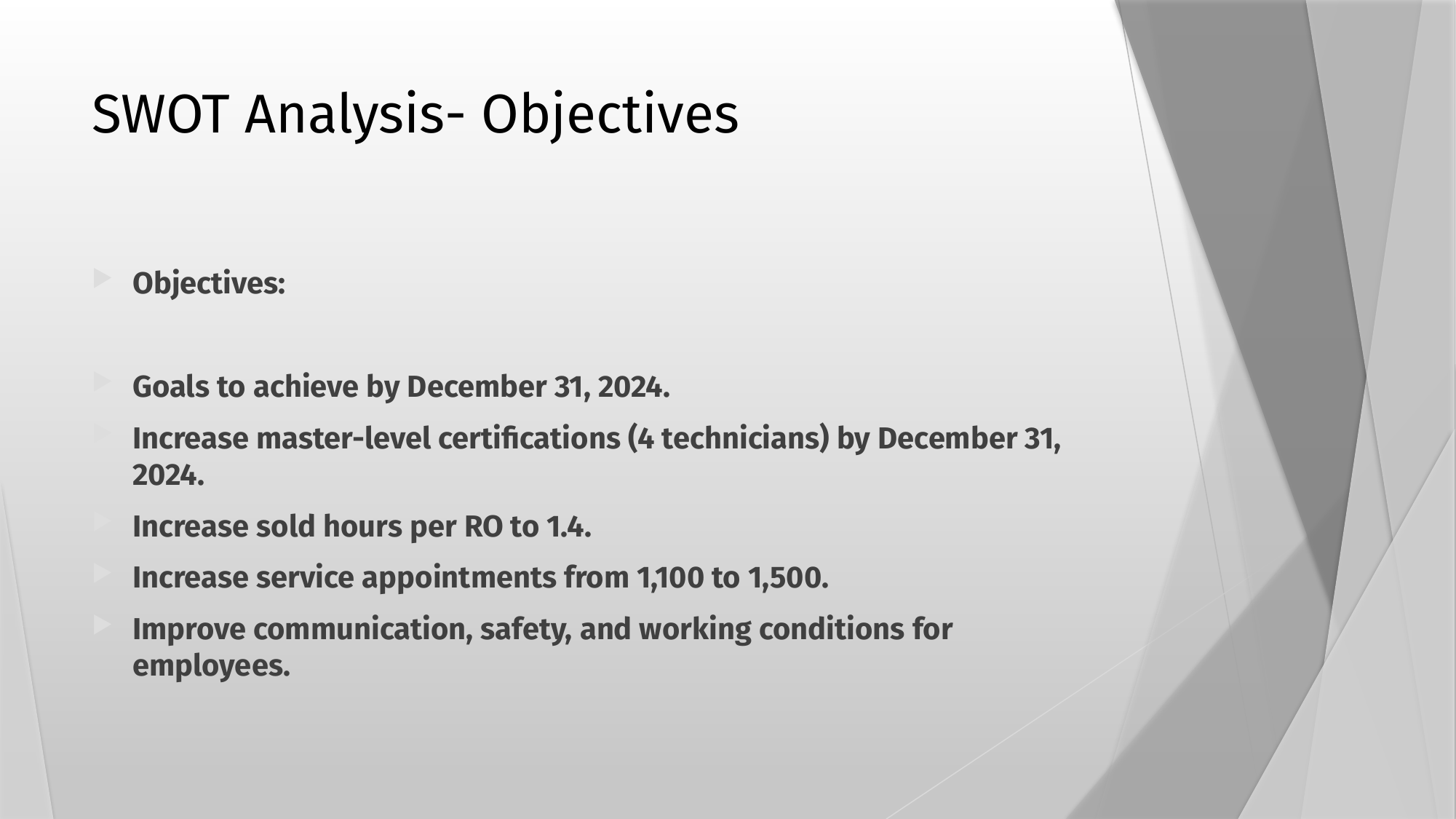

# SWOT Analysis- Objectives
Objectives:

Goals to achieve by December 31, 2024.
Increase master-level certifications (4 technicians) by December 31, 2024.
Increase sold hours per RO to 1.4.
Increase service appointments from 1,100 to 1,500.
Improve communication, safety, and working conditions for employees.